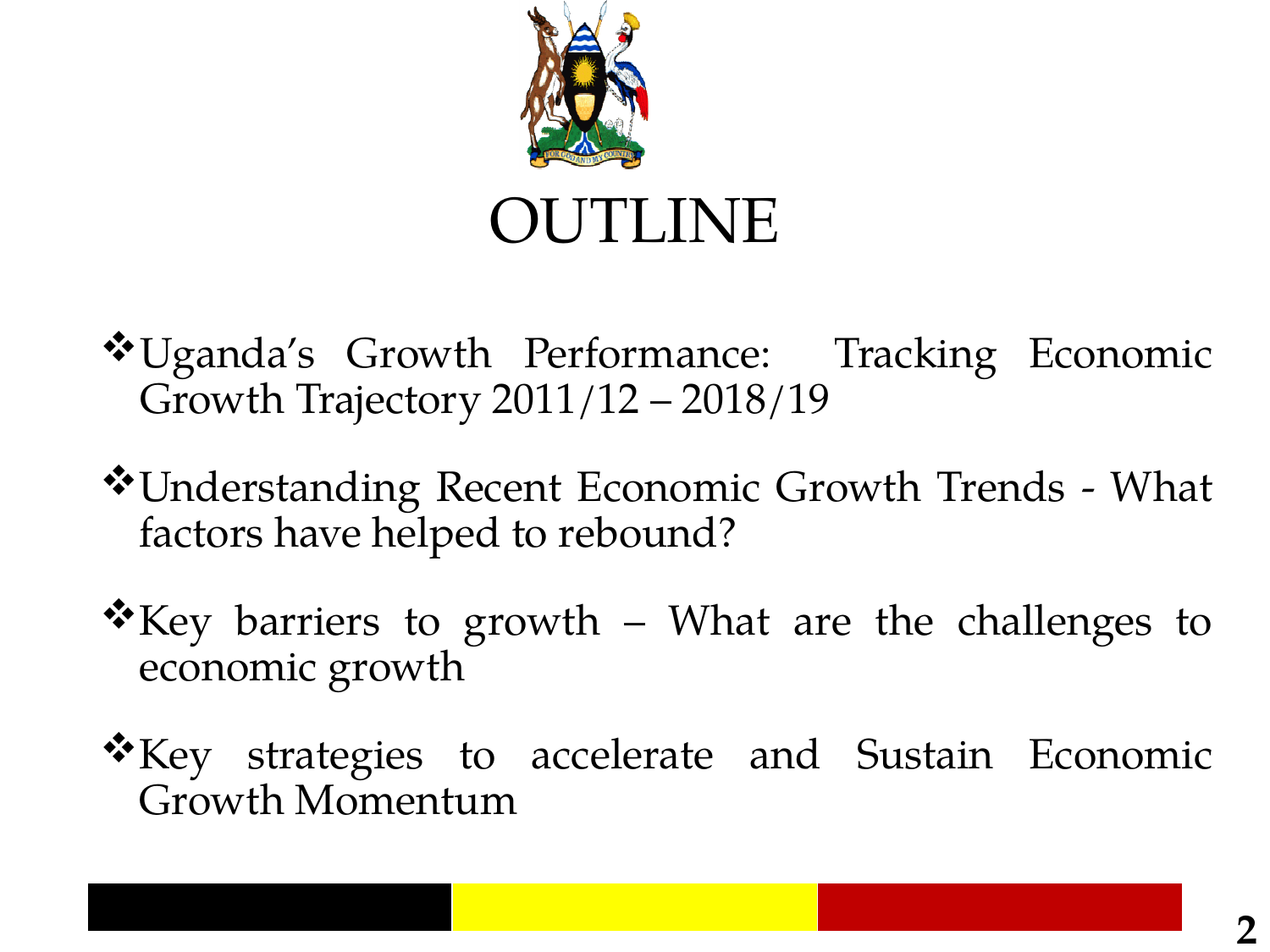

OUTLINE

Uganda’s Growth Performance:  Tracking Economic Growth Trajectory 2011/12 – 2018/19
Understanding Recent Economic Growth Trends - What factors have helped to rebound?
Key barriers to growth – What are the challenges to economic growth
Key strategies to accelerate and Sustain Economic Growth Momentum

2